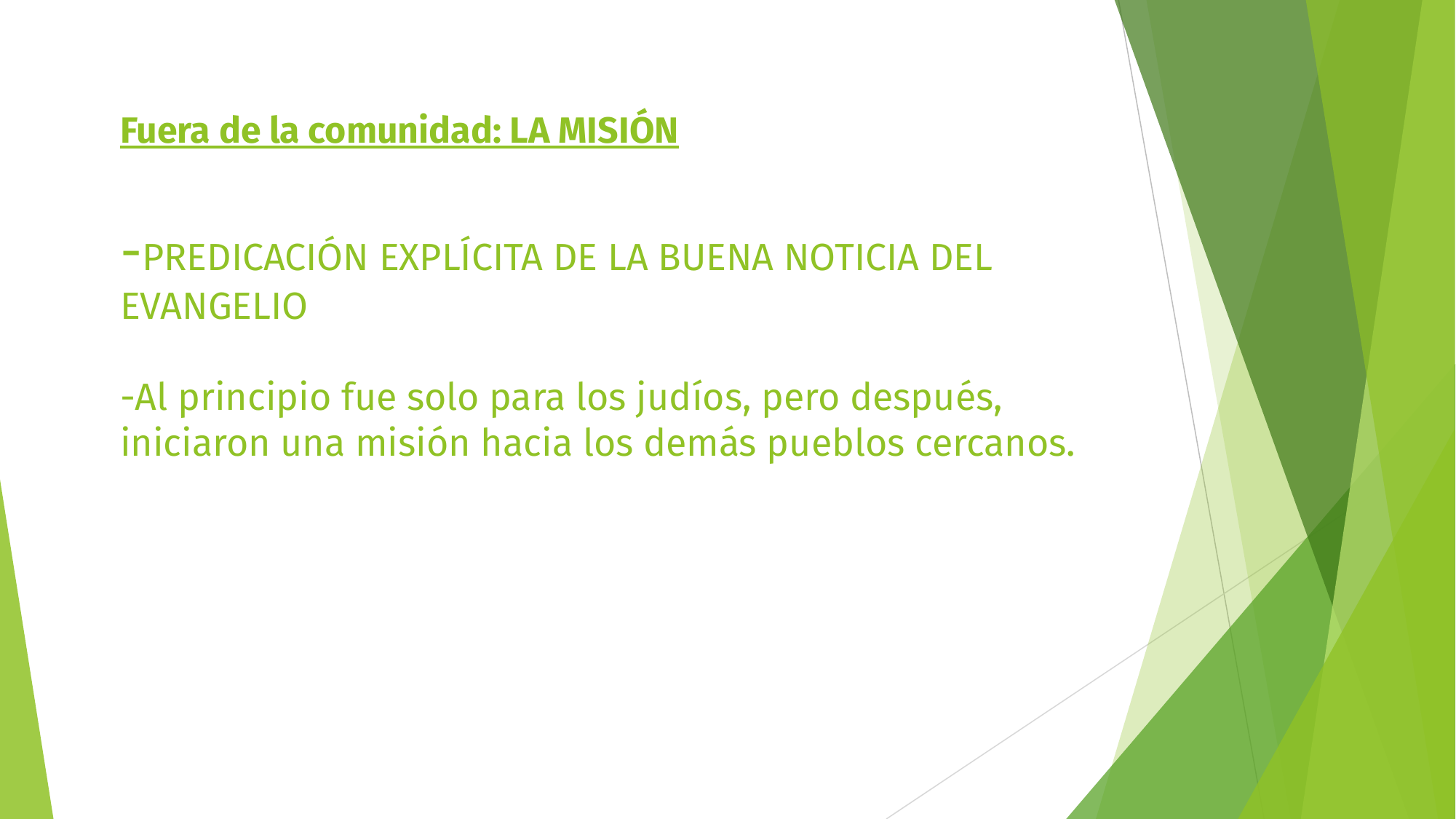

# Fuera de la comunidad: LA MISIÓN -PREDICACIÓN EXPLÍCITA DE LA BUENA NOTICIA DEL EVANGELIO -Al principio fue solo para los judíos, pero después, iniciaron una misión hacia los demás pueblos cercanos.